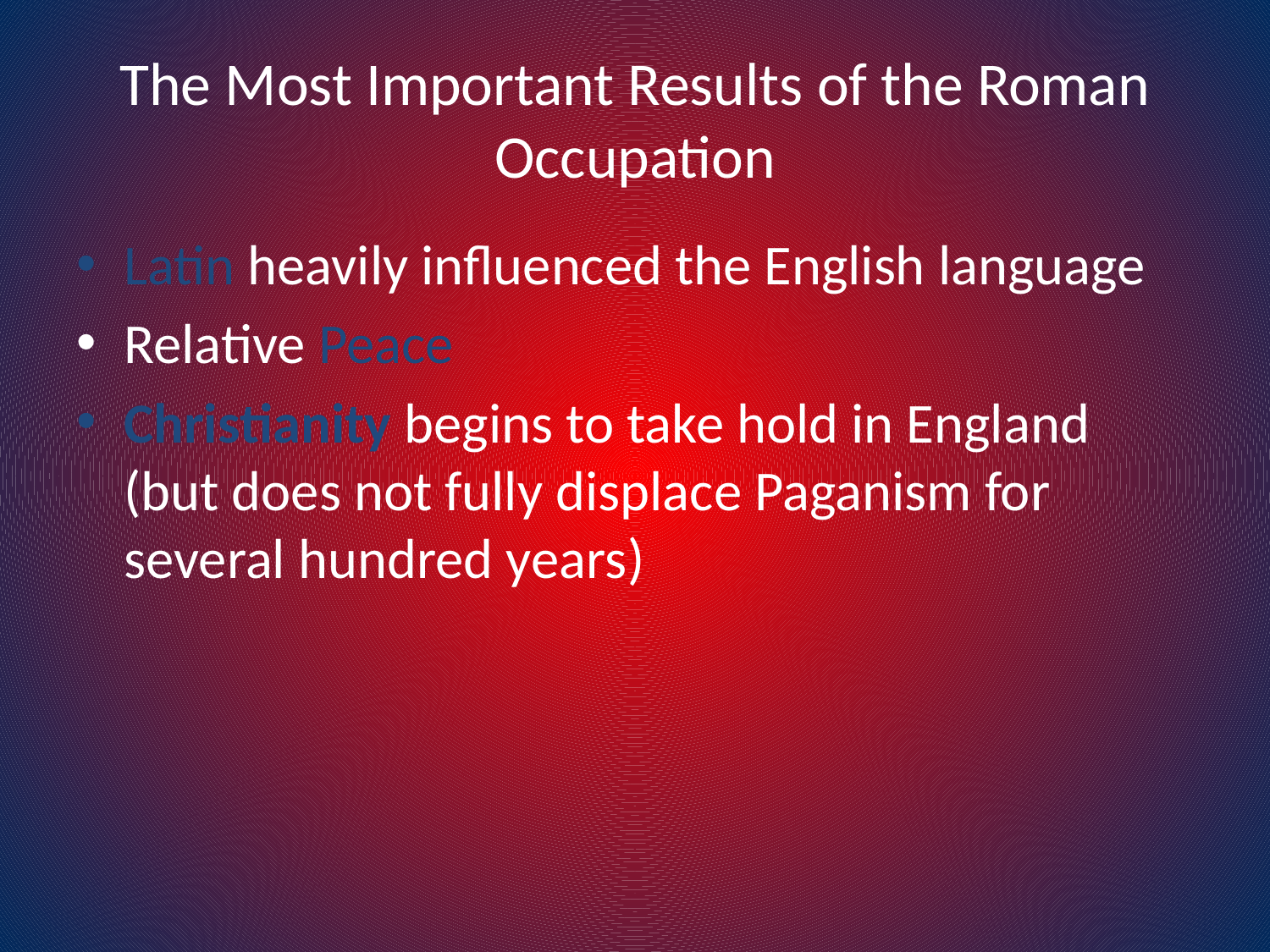

# The Most Important Results of the Roman Occupation
Latin heavily influenced the English language
Relative Peace
Christianity begins to take hold in England (but does not fully displace Paganism for several hundred years)